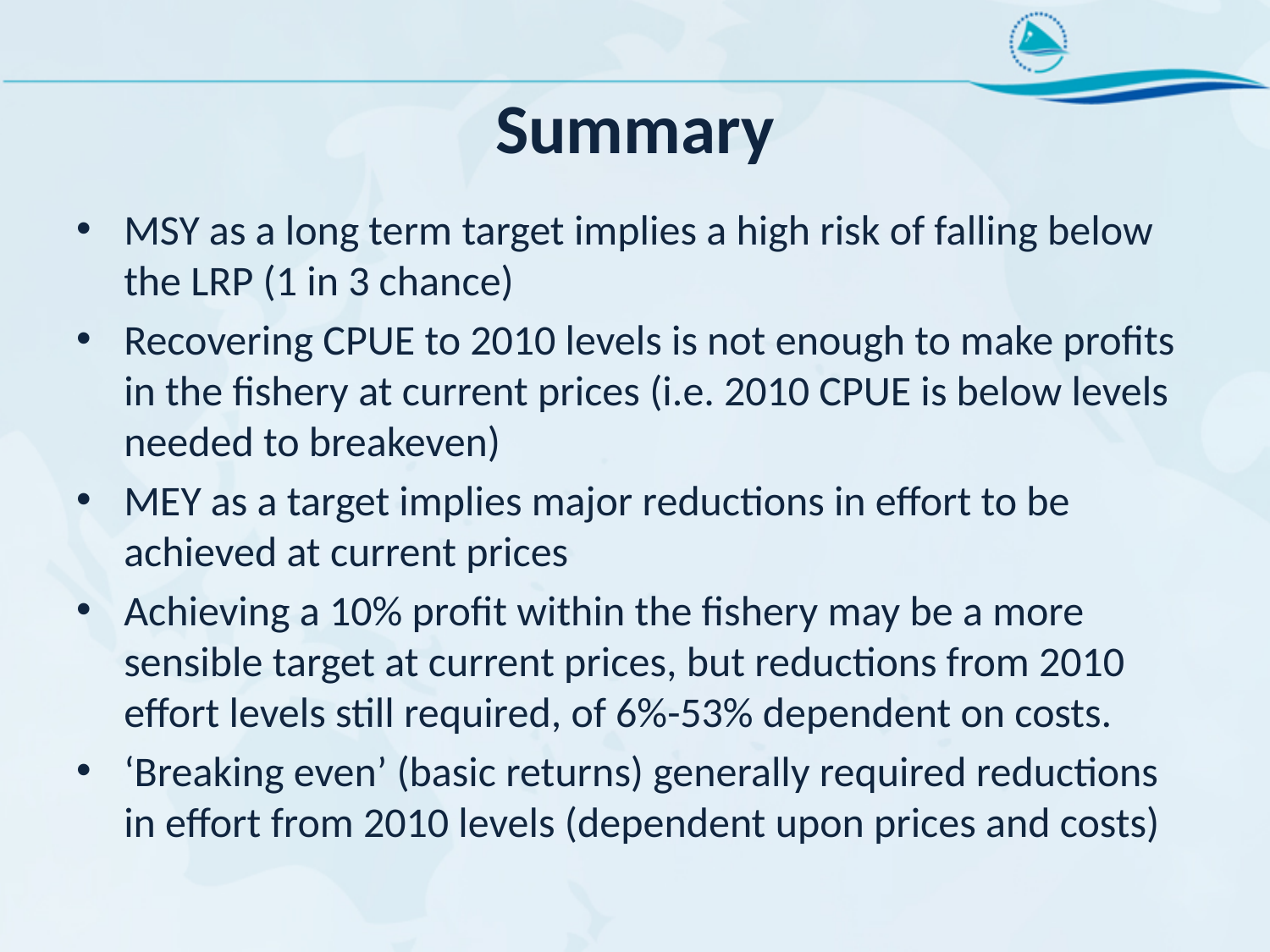

# Summary
MSY as a long term target implies a high risk of falling below the LRP (1 in 3 chance)
Recovering CPUE to 2010 levels is not enough to make profits in the fishery at current prices (i.e. 2010 CPUE is below levels needed to breakeven)
MEY as a target implies major reductions in effort to be achieved at current prices
Achieving a 10% profit within the fishery may be a more sensible target at current prices, but reductions from 2010 effort levels still required, of 6%-53% dependent on costs.
‘Breaking even’ (basic returns) generally required reductions in effort from 2010 levels (dependent upon prices and costs)